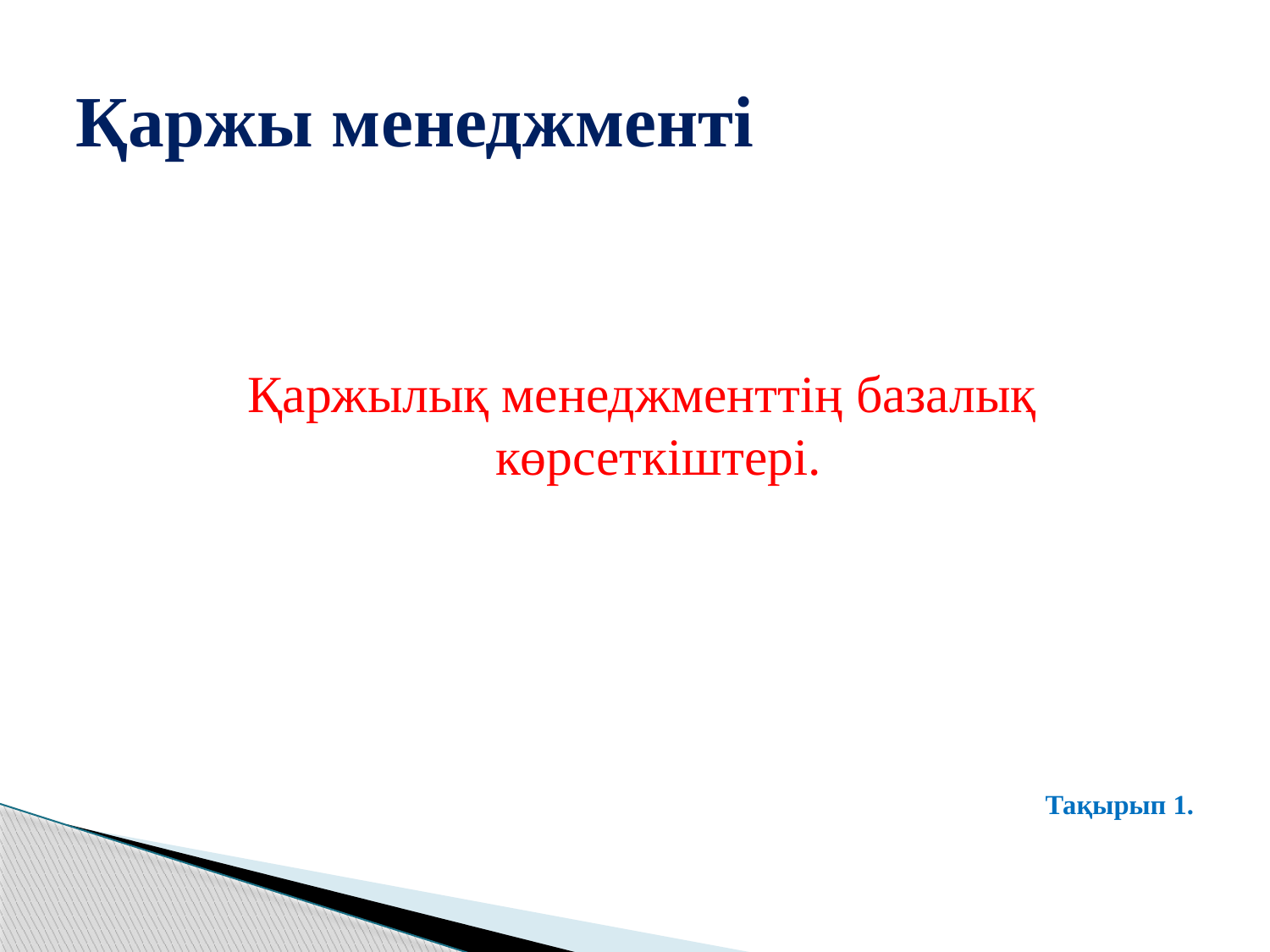

# Қаржы менеджменті

Қаржылық менеджменттің базалық көрсеткіштері.

Тақырып 1.